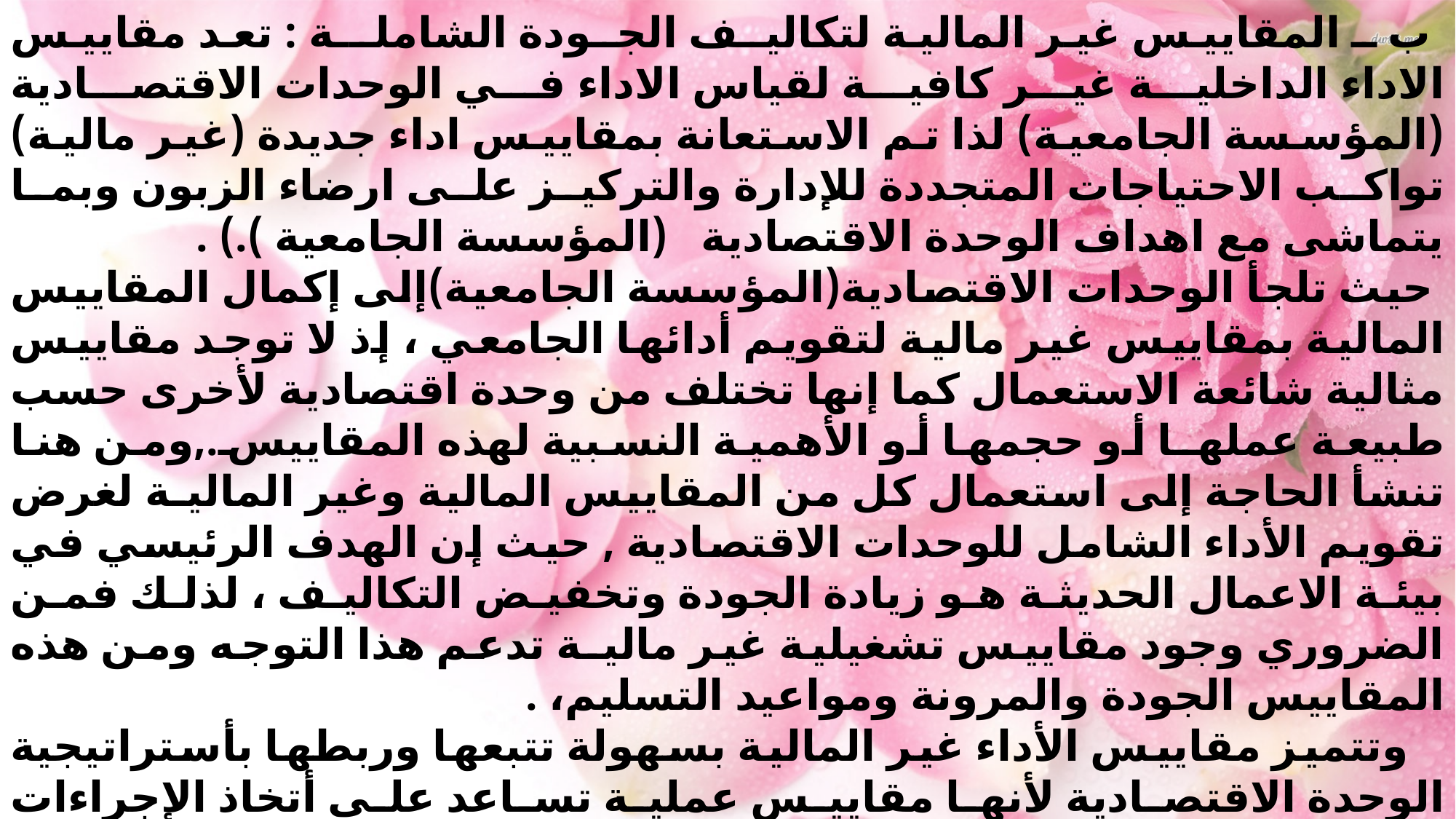

ب ـ المقاييس غير المالية لتكاليـف الجـودة الشاملــة : تعد مقاييس الاداء الداخلية غير كافية لقياس الاداء في الوحدات الاقتصادية (المؤسسة الجامعية) لذا تم الاستعانة بمقاييس اداء جديدة (غير مالية) تواكب الاحتياجات المتجددة للإدارة والتركيز على ارضاء الزبون وبما يتماشى مع اهداف الوحدة الاقتصادية   (المؤسسة الجامعية ).) .
 حيث تلجأ الوحدات الاقتصادية(المؤسسة الجامعية)إلى إكمال المقاييس المالية بمقاييس غير مالية لتقويم أدائها الجامعي ، إذ لا توجد مقاييس مثالية شائعة الاستعمال كما إنها تختلف من وحدة اقتصادية لأخرى حسب طبيعة عملهـا أو حجمها أو الأهمية النسبية لهذه المقاييس.,ومن هنا تنشأ الحاجة إلى استعمال كل من المقاييس المالية وغير الماليـة لغرض تقويم الأداء الشامل للوحدات الاقتصادية , حيث إن الهدف الرئيسي في بيئة الاعمال الحديثة هو زيادة الجودة وتخفيض التكاليف ، لذلك فمن الضروري وجود مقاييس تشغيلية غير ماليـة تدعم هذا التوجه ومن هذه المقاييس الجودة والمرونة ومواعيد التسليم، .
  وتتميز مقاييس الأداء غير المالية بسهولة تتبعها وربطها بأستراتيجية الوحدة الاقتصادية لأنها مقاييس عملية تساعد على أتخاذ الإجراءات التصحيحية في الوقت المناسب ,وإنه يمكن تطبيقها على مستوى الوحدة الاقتصادية .فمثلاً يمكن تحديد انخفاض الجودة بسرعة في ظل هذه المقاييس واتخاذ الخطوات العلاجية لحل المشكلة .).